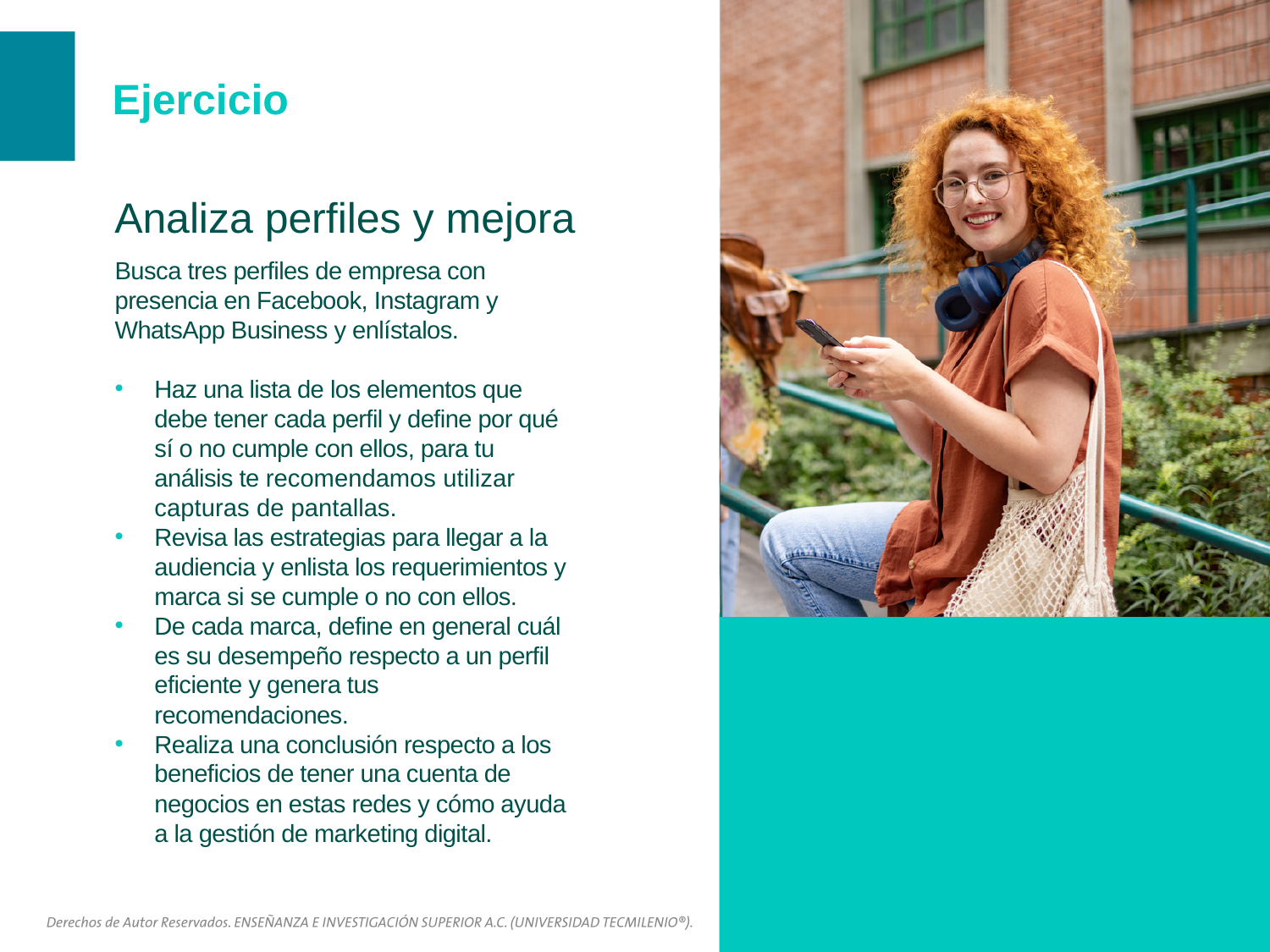

Analiza perfiles y mejora
Busca tres perfiles de empresa con presencia en Facebook, Instagram y WhatsApp Business y enlístalos.

Haz una lista de los elementos que debe tener cada perfil y define por qué sí o no cumple con ellos, para tu análisis te recomendamos utilizar capturas de pantallas.
Revisa las estrategias para llegar a la audiencia y enlista los requerimientos y marca si se cumple o no con ellos.
De cada marca, define en general cuál es su desempeño respecto a un perfil eficiente y genera tus recomendaciones.
Realiza una conclusión respecto a los beneficios de tener una cuenta de negocios en estas redes y cómo ayuda a la gestión de marketing digital.